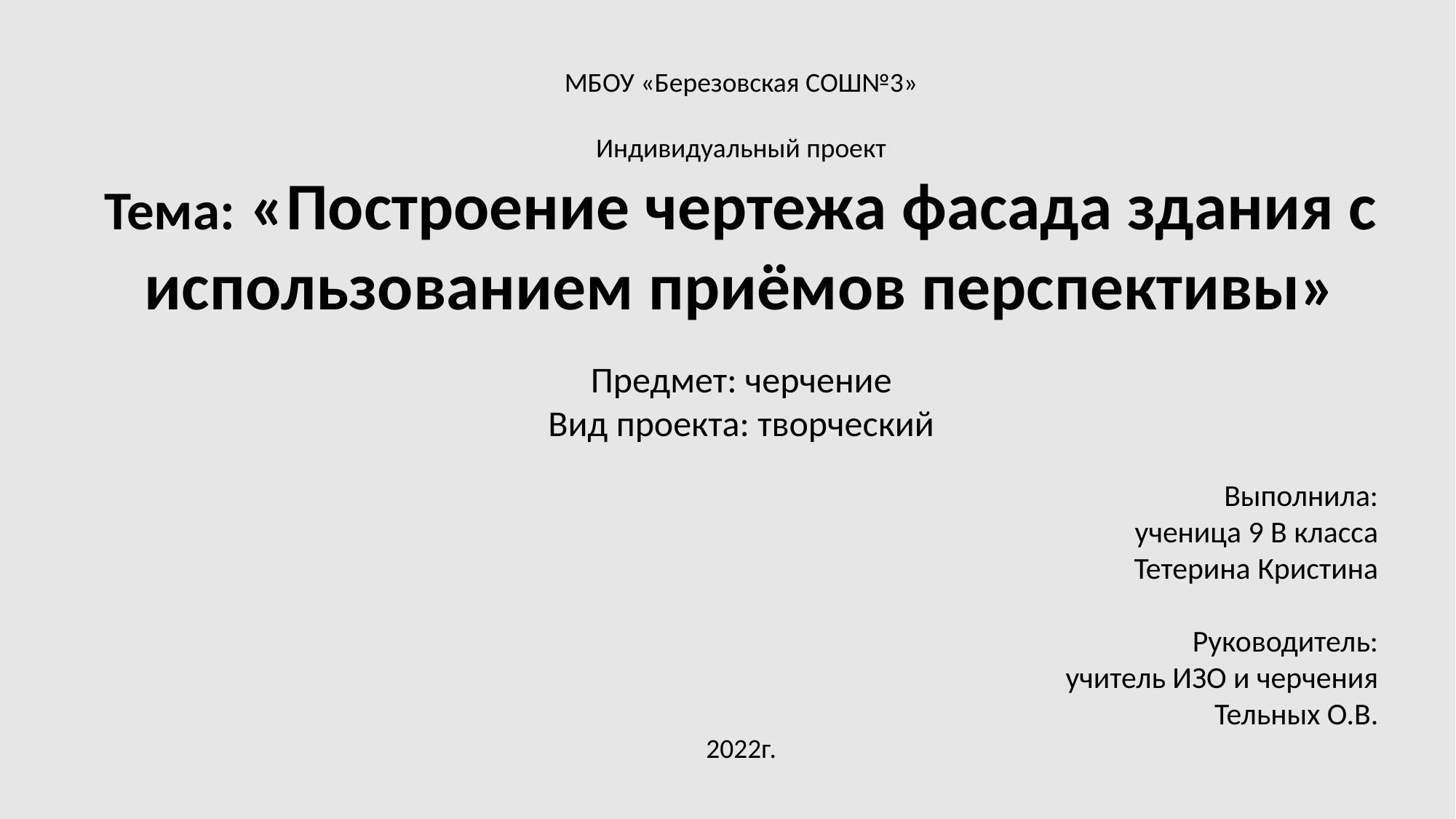

МБОУ «Березовская СОШ№3»

Индивидуальный проект
Тема: «Построение чертежа фасада здания с использованием приёмов перспективы»

Предмет: черчение
Вид проекта: творческий

Выполнила:
ученица 9 В класса
Тетерина Кристина

Руководитель:
учитель ИЗО и черчения
Тельных О.В.
2022г.